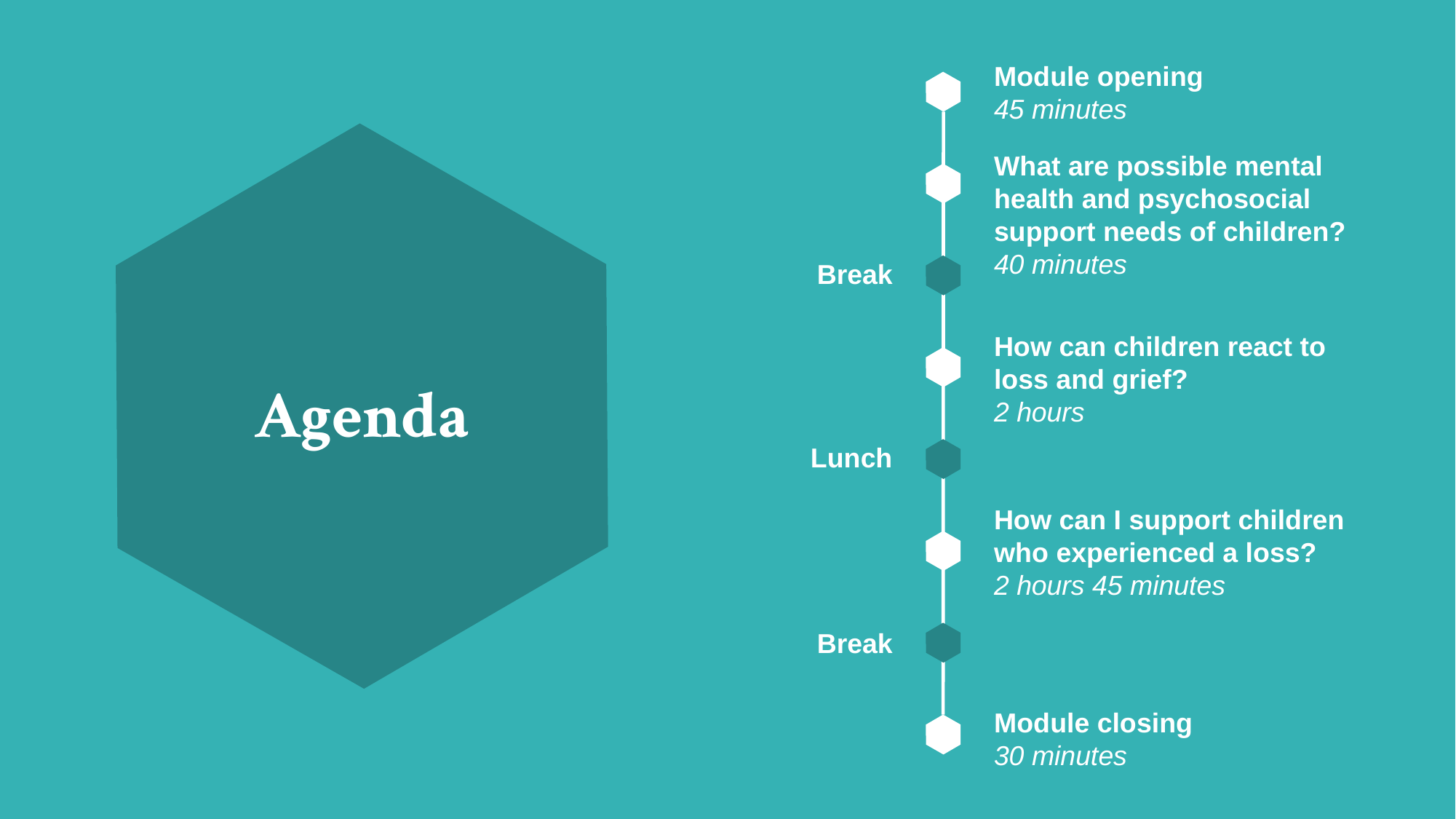

Module opening
45 minutes

What are possible mental health and psychosocial support needs of children?
40 minutes

Break

How can children react to loss and grief?
2 hours

# Agenda
Lunch

How can I support children who experienced a loss?
2 hours 45 minutes

Break

Module closing
30 minutes